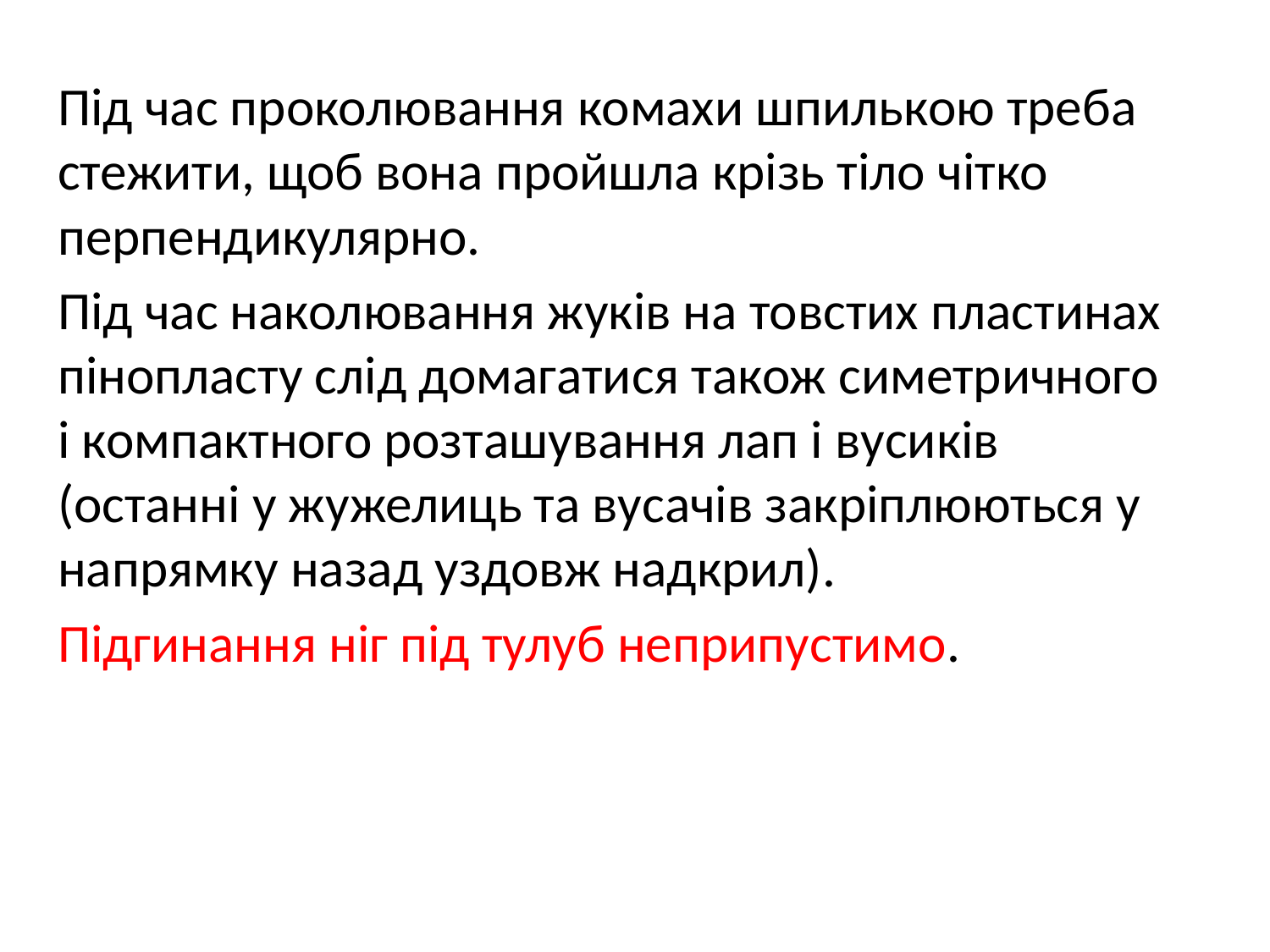

Під час проколювання комахи шпилькою треба стежити, щоб вона пройшла крізь тіло чітко перпендикулярно.
Під час наколювання жуків на товстих пластинах пінопласту слід домагатися також симетричного і компактного розташування лап і вусиків (останні у жужелиць та вусачів закріплюються у напрямку назад уздовж надкрил).
Підгинання ніг під тулуб неприпустимо.